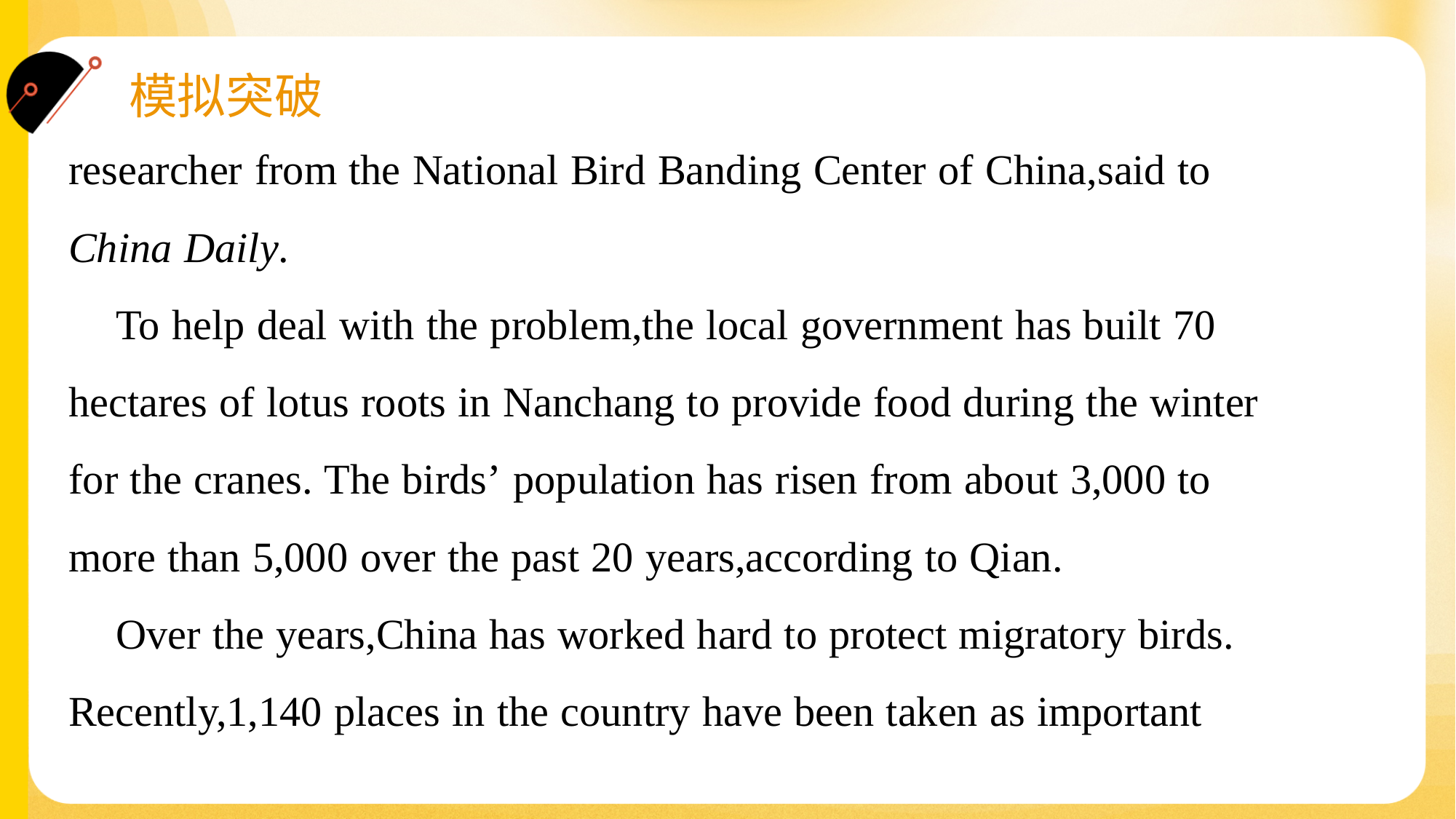

researcher from the National Bird Banding Center of China,said to
China Daily.
    To help deal with the problem,the local government has built 70
hectares of lotus roots in Nanchang to provide food during the winter
for the cranes. The birds’ population has risen from about 3,000 to
more than 5,000 over the past 20 years,according to Qian.
    Over the years,China has worked hard to protect migratory birds.
Recently,1,140 places in the country have been taken as important